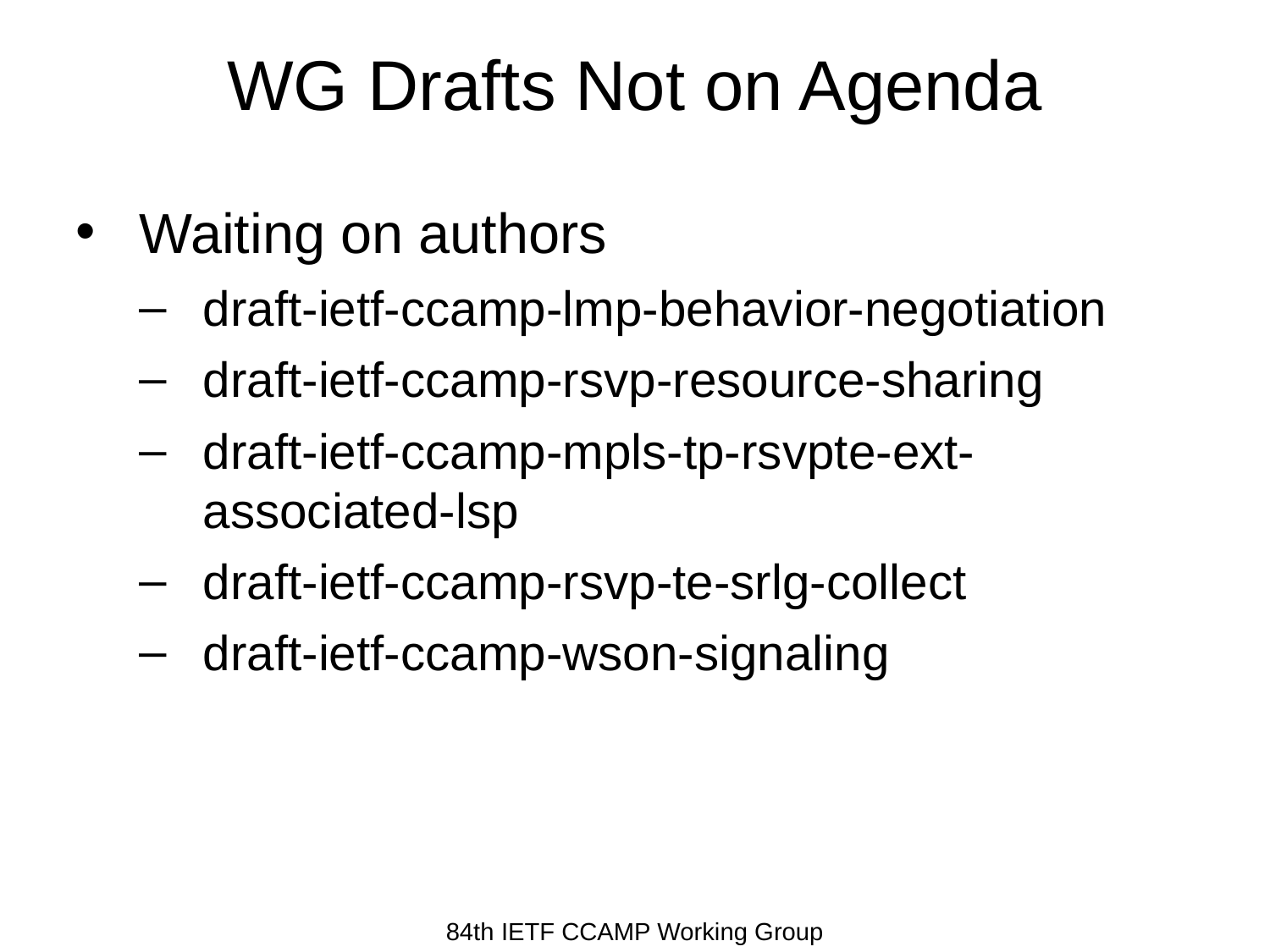

# WG Drafts Not on Agenda
Waiting on authors
draft-ietf-ccamp-lmp-behavior-negotiation
draft-ietf-ccamp-rsvp-resource-sharing
draft-ietf-ccamp-mpls-tp-rsvpte-ext-associated-lsp
draft-ietf-ccamp-rsvp-te-srlg-collect
draft-ietf-ccamp-wson-signaling
84th IETF CCAMP Working Group